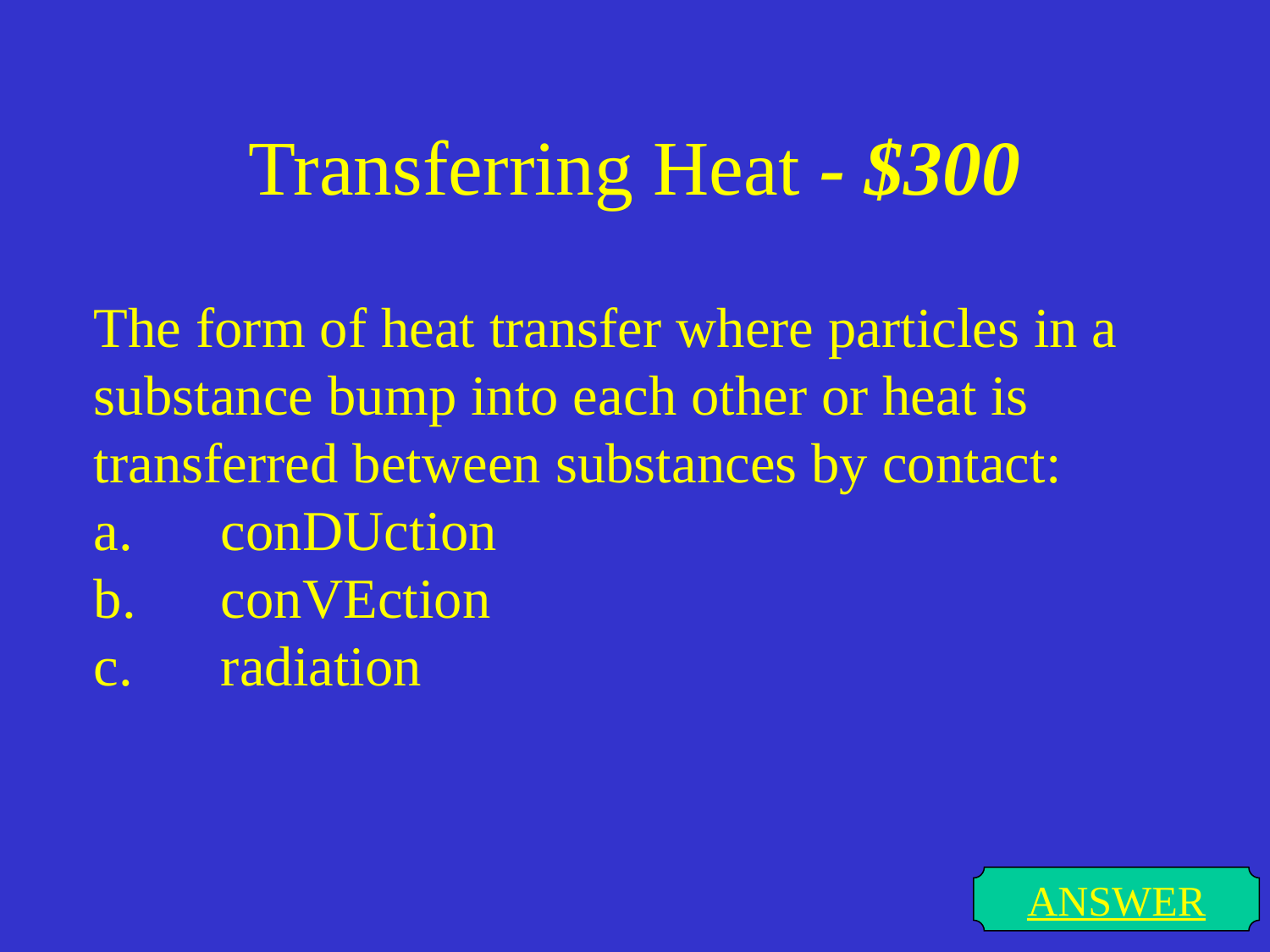

# Transferring Heat - $300
The form of heat transfer where particles in a substance bump into each other or heat is transferred between substances by contact:
a.	conDUction
b.	conVEction
c.	radiation

ANSWER